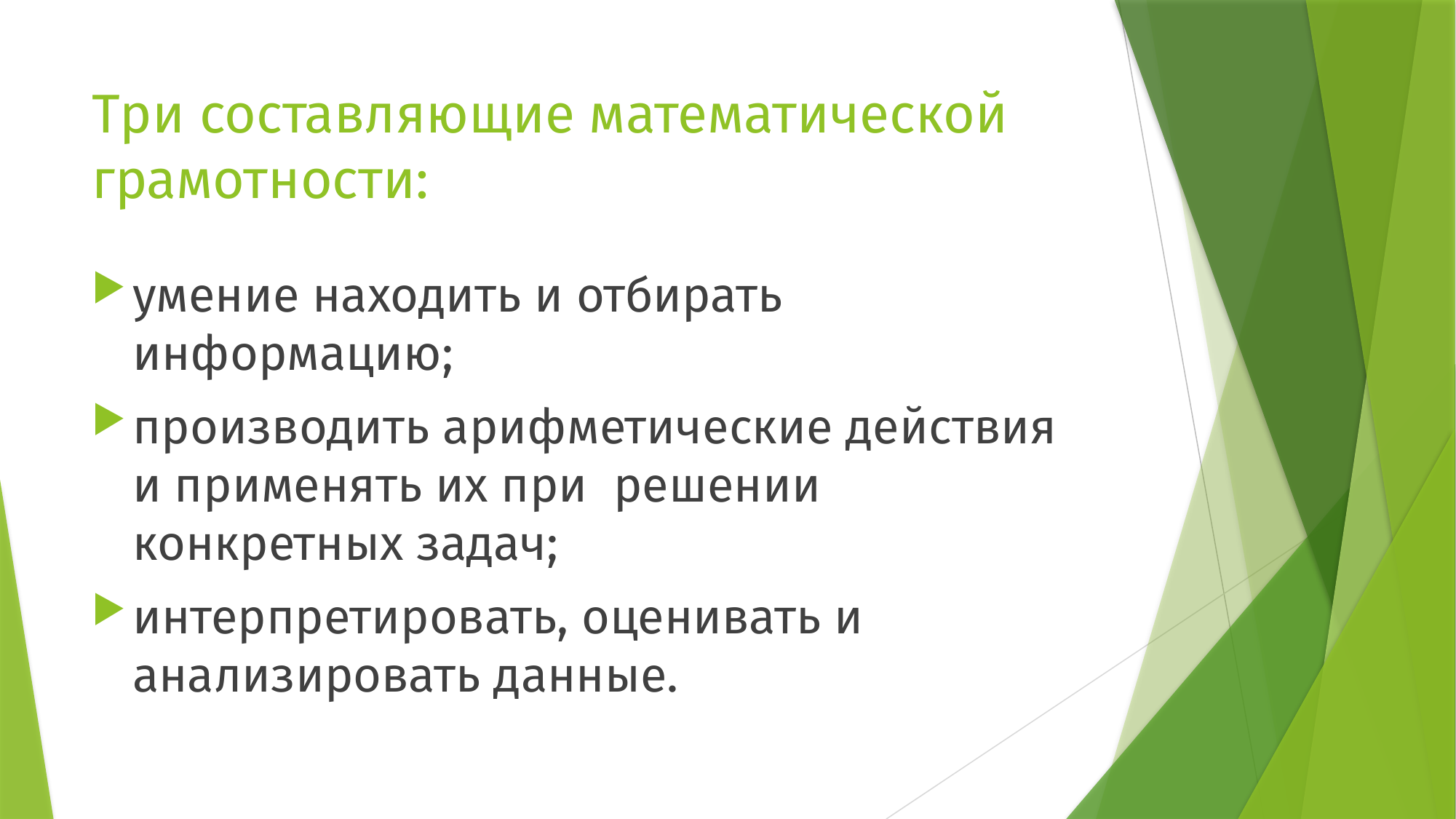

# Три составляющие математической грамотности:
умение находить и отбирать информацию;
производить арифметические действия и применять их при  решении конкретных задач;
интерпретировать, оценивать и анализировать данные.